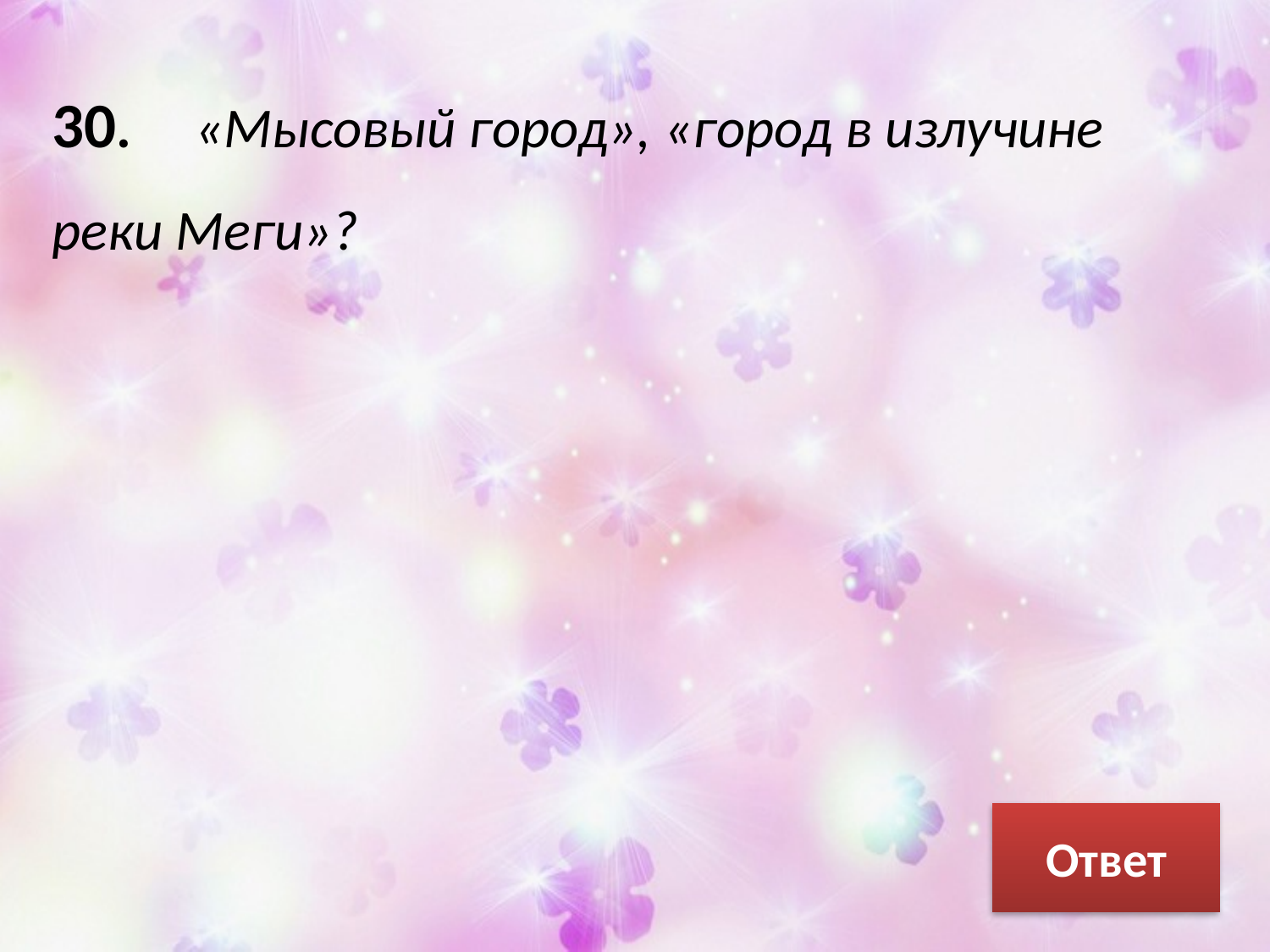

30.     «Мысовый город», «город в излучине реки Меги»?
Ответ